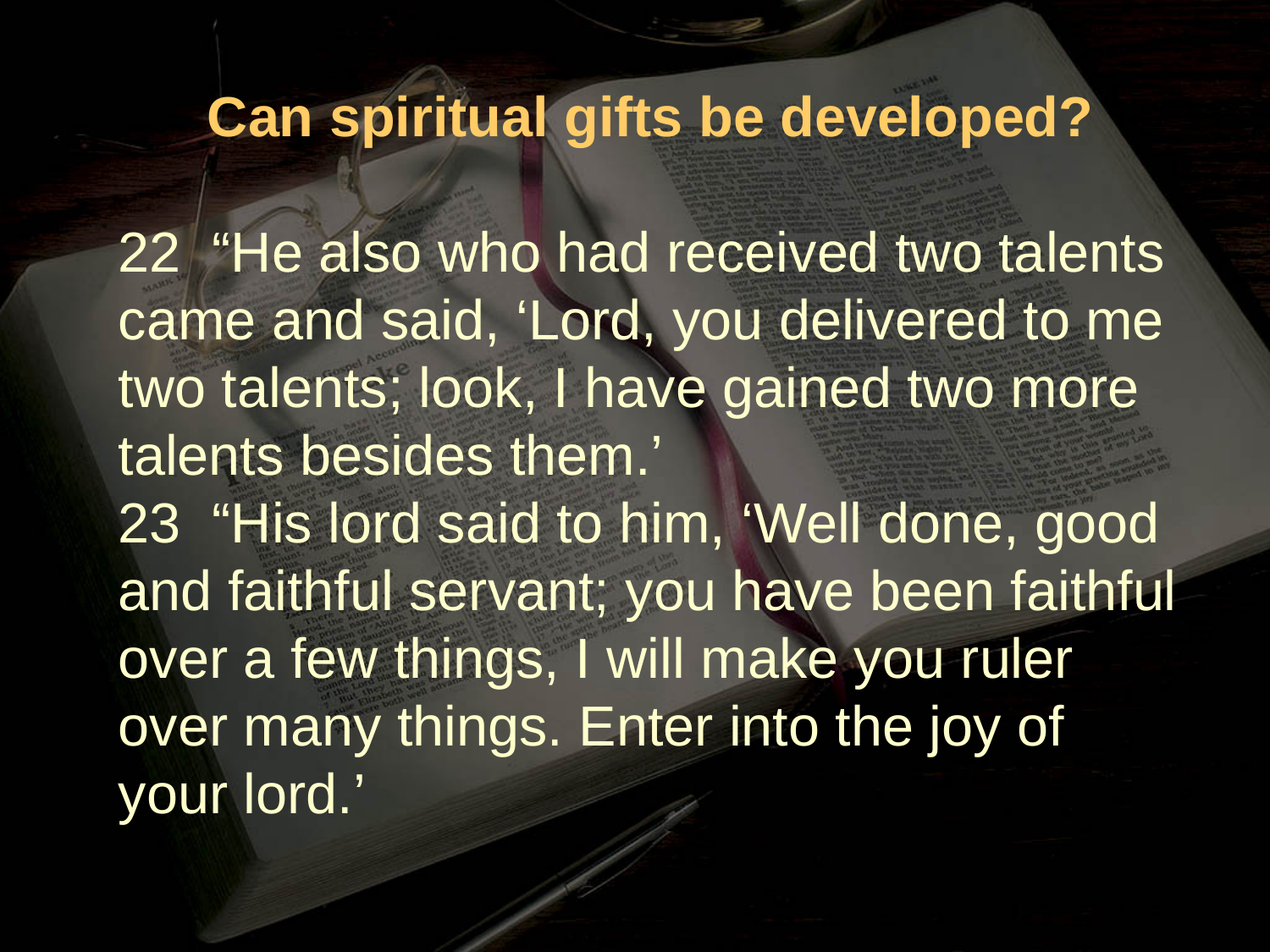

Can spiritual gifts be developed?

22  “He also who had received two talents came and said, ‘Lord, you delivered to me two talents; look, I have gained two more talents besides them.’
23  “His lord said to him, ‘Well done, good and faithful servant; you have been faithful over a few things, I will make you ruler over many things. Enter into the joy of your lord.’